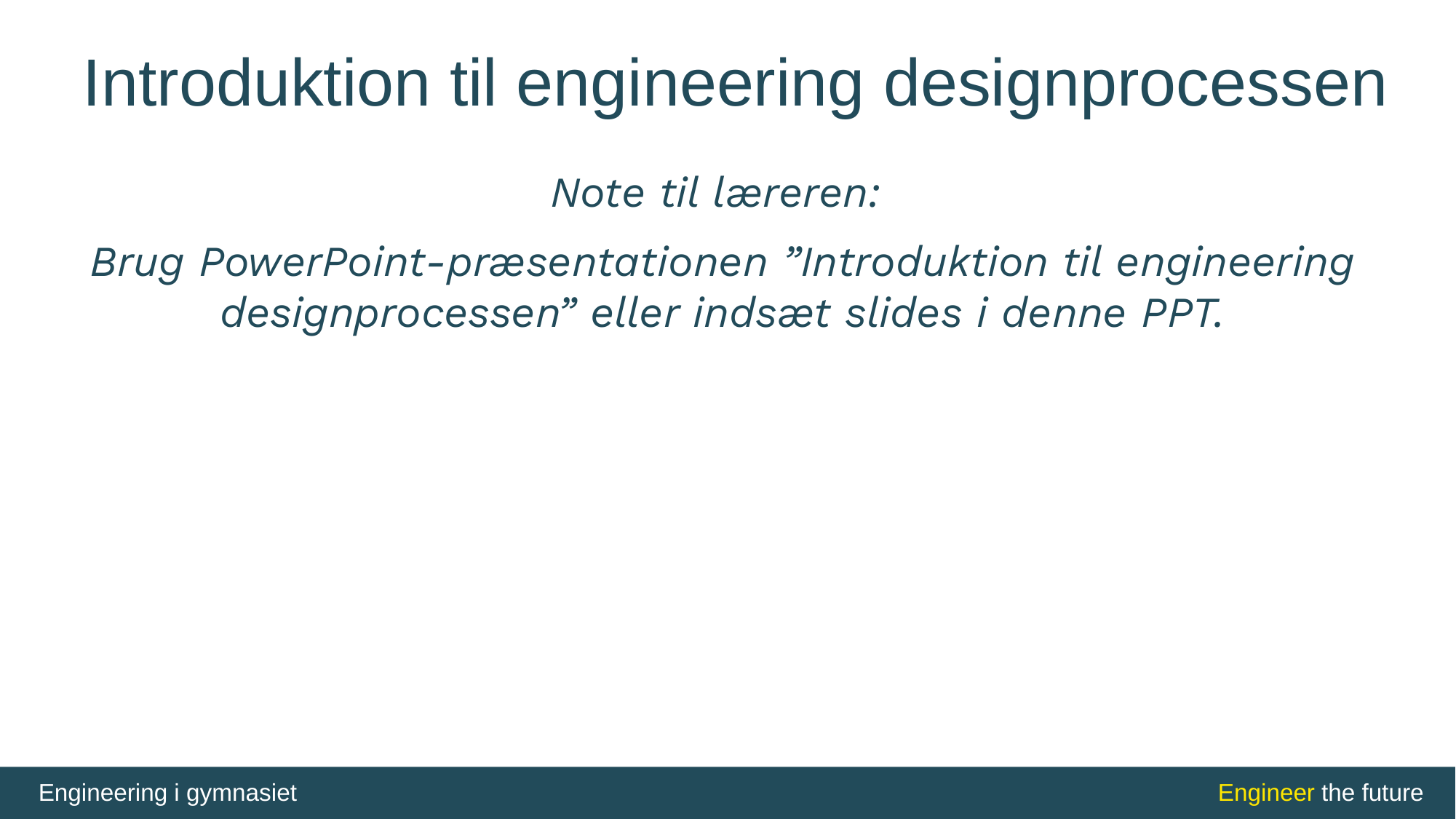

# Introduktion til engineering designprocessen
Note til læreren:
Brug PowerPoint-præsentationen ”Introduktion til engineering designprocessen” eller indsæt slides i denne PPT.